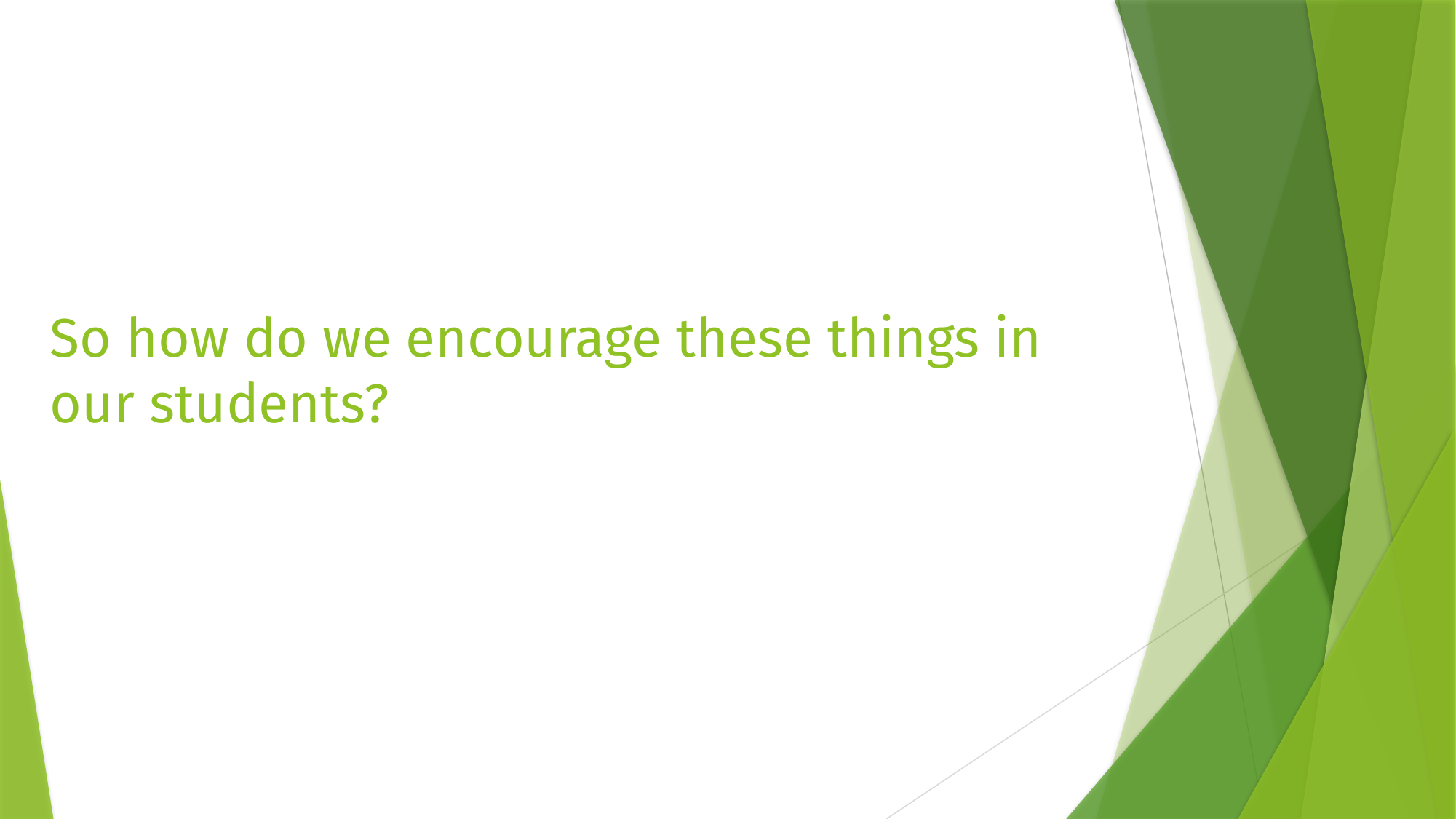

# So how do we encourage these things in our students?